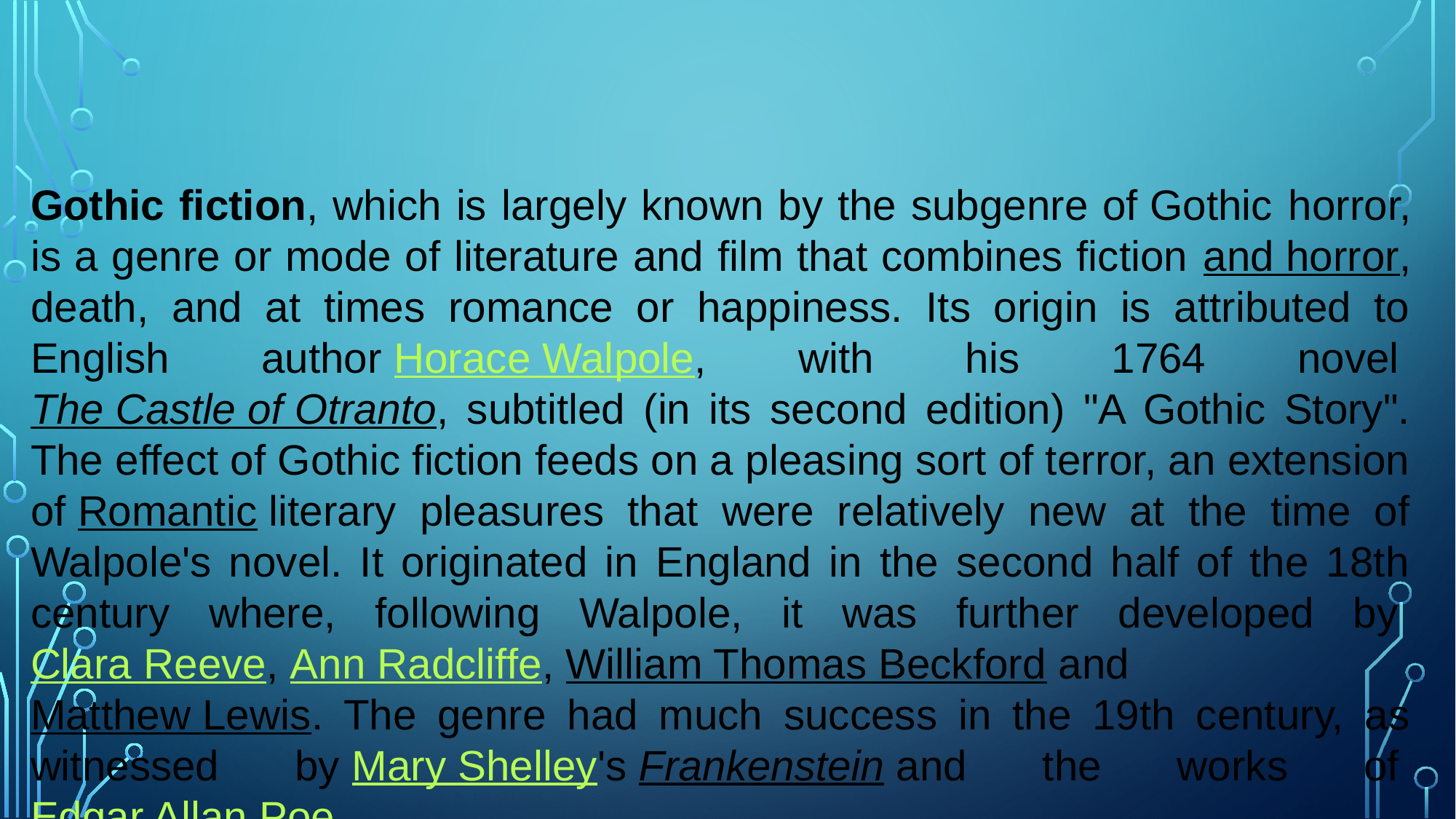

Gothic fiction, which is largely known by the subgenre of Gothic horror, is a genre or mode of literature and film that combines fiction and horror, death, and at times romance or happiness. Its origin is attributed to English author Horace Walpole, with his 1764 novel The Castle of Otranto, subtitled (in its second edition) "A Gothic Story". The effect of Gothic fiction feeds on a pleasing sort of terror, an extension of Romantic literary pleasures that were relatively new at the time of Walpole's novel. It originated in England in the second half of the 18th century where, following Walpole, it was further developed by Clara Reeve, Ann Radcliffe, William Thomas Beckford and Matthew Lewis. The genre had much success in the 19th century, as witnessed by Mary Shelley's Frankenstein and the works of Edgar Allan Poe.